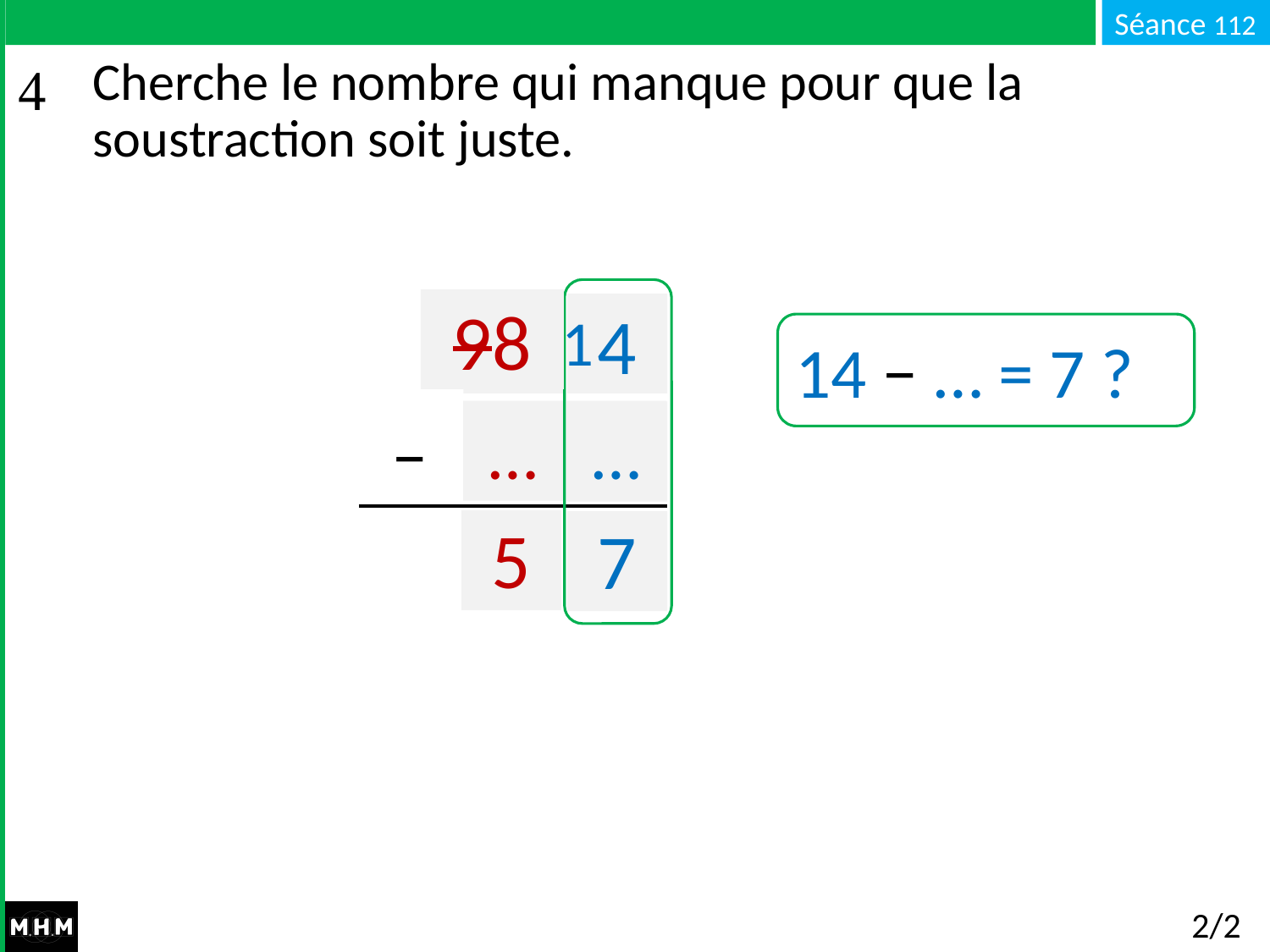

# Cherche le nombre qui manque pour que la soustraction soit juste.

98
1
9
4
14 − … = 7 ?
−
…
…
…
5
7
2/2